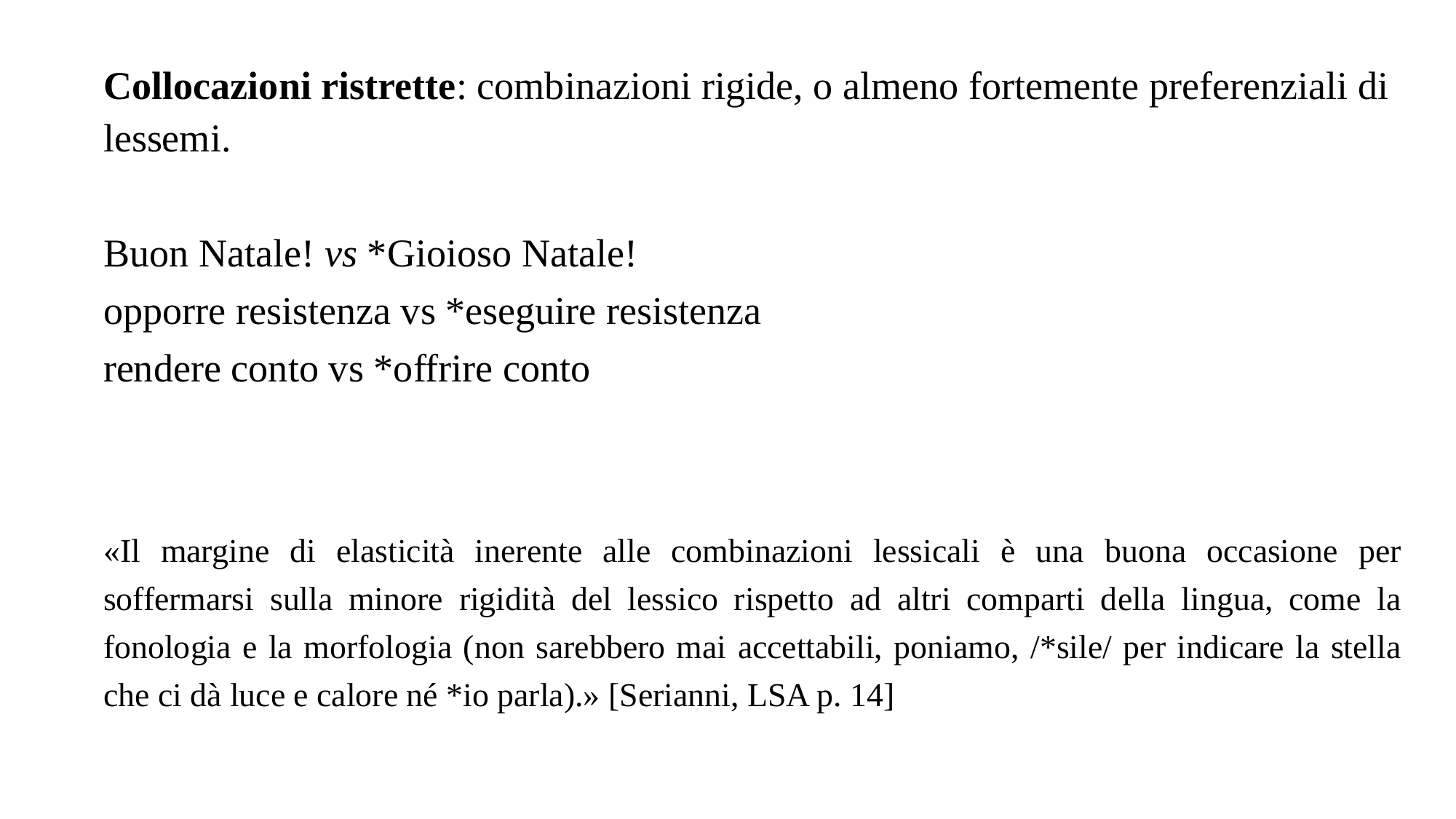

Collocazioni ristrette: combinazioni rigide, o almeno fortemente preferenziali di lessemi.

Buon Natale! vs *Gioioso Natale!
opporre resistenza vs *eseguire resistenza
rendere conto vs *offrire conto

«Il margine di elasticità inerente alle combinazioni lessicali è una buona occasione per soffermarsi sulla minore rigidità del lessico rispetto ad altri comparti della lingua, come la fonologia e la morfologia (non sarebbero mai accettabili, poniamo, /*sile/ per indicare la stella che ci dà luce e calore né *io parla).» [Serianni, LSA p. 14]